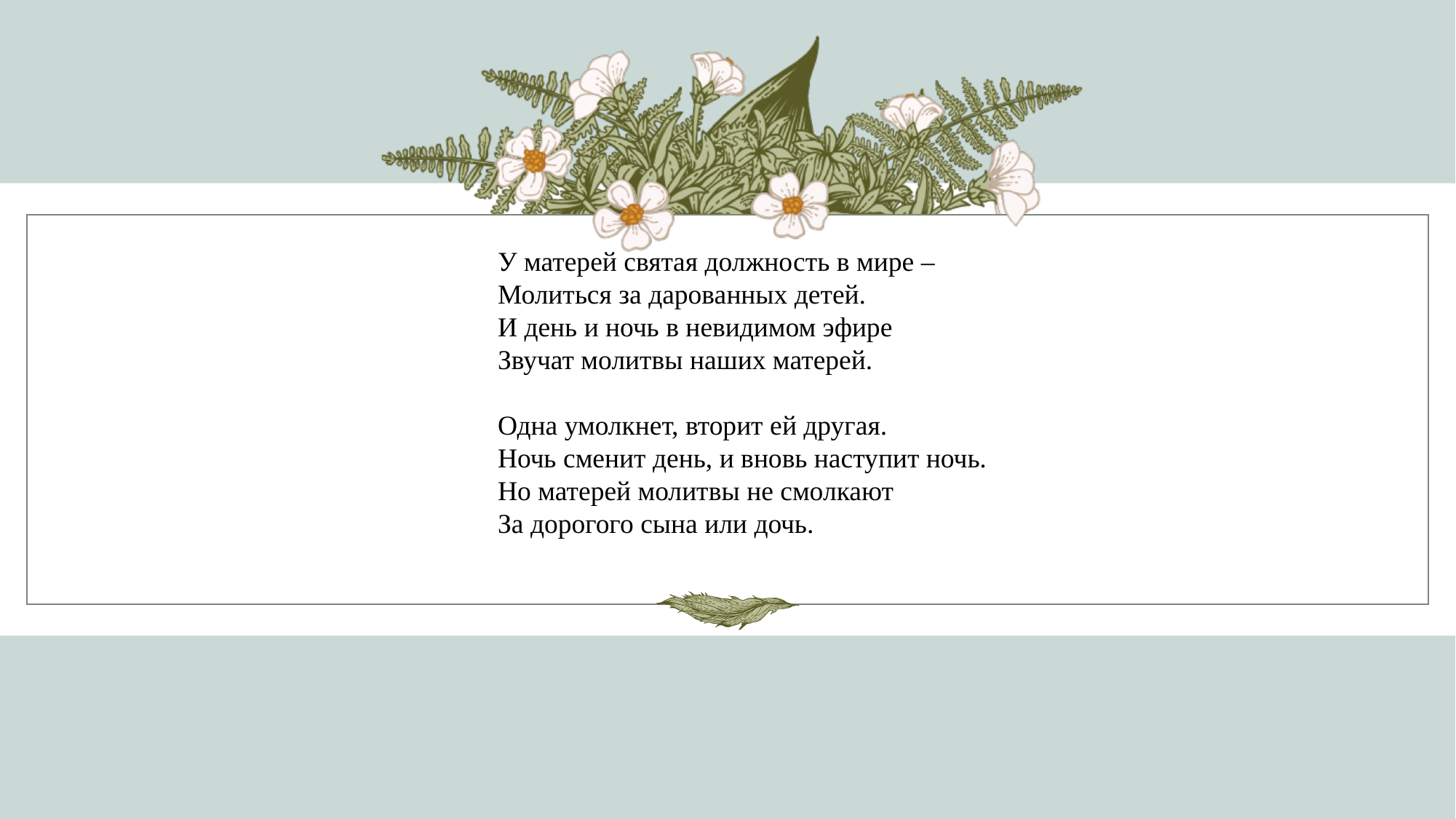

У матерей святая должность в мире – 
Молиться за дарованных детей. 
И день и ночь в невидимом эфире 
Звучат молитвы наших матерей.
Одна умолкнет, вторит ей другая. 
Ночь сменит день, и вновь наступит ночь. 
Но матерей молитвы не смолкают 
За дорогого сына или дочь.